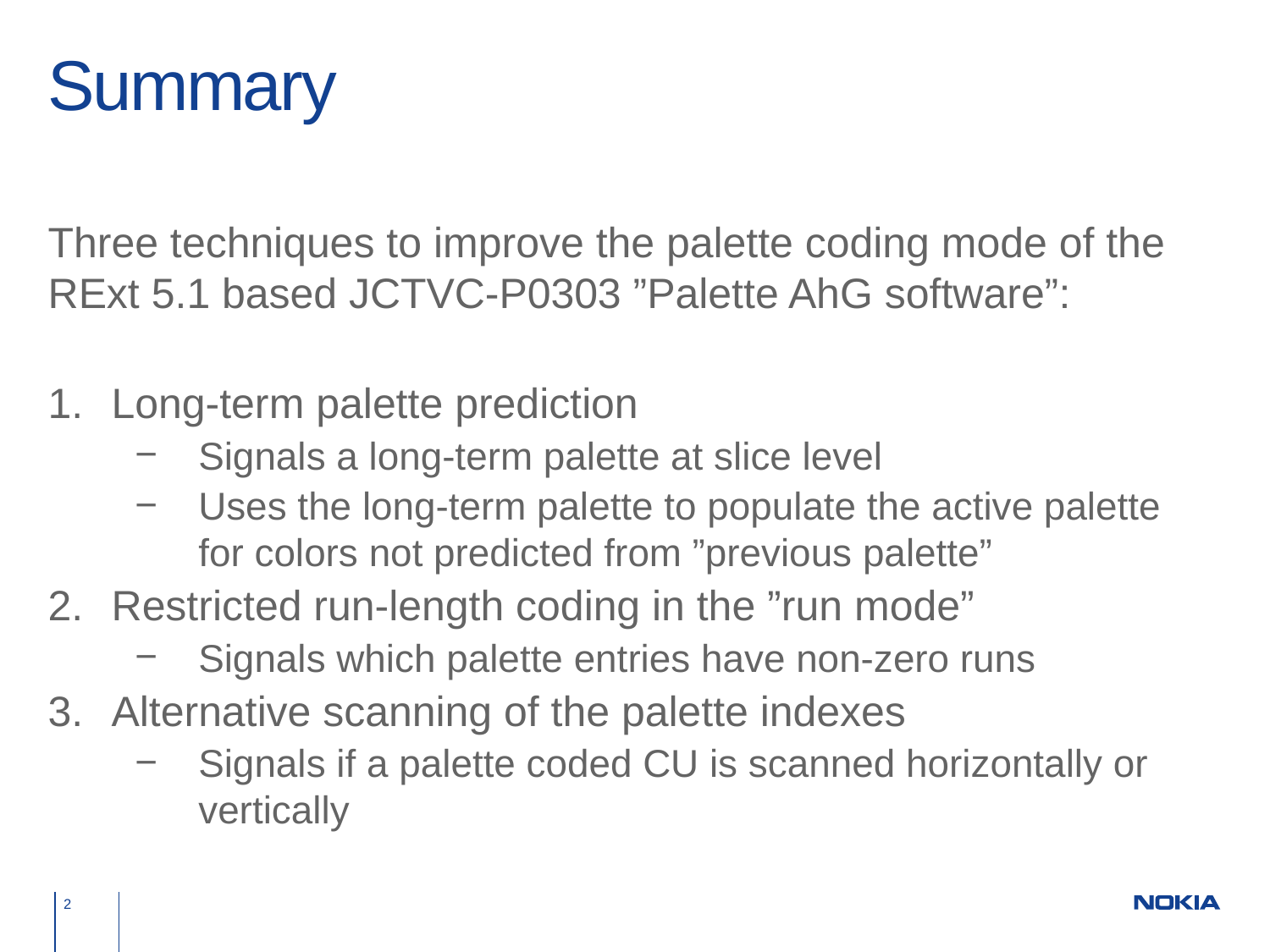

# Summary
Three techniques to improve the palette coding mode of the RExt 5.1 based JCTVC-P0303 ”Palette AhG software”:

Long-term palette prediction
Signals a long-term palette at slice level
Uses the long-term palette to populate the active palette for colors not predicted from ”previous palette”
Restricted run-length coding in the ”run mode”
Signals which palette entries have non-zero runs
Alternative scanning of the palette indexes
Signals if a palette coded CU is scanned horizontally or vertically

2